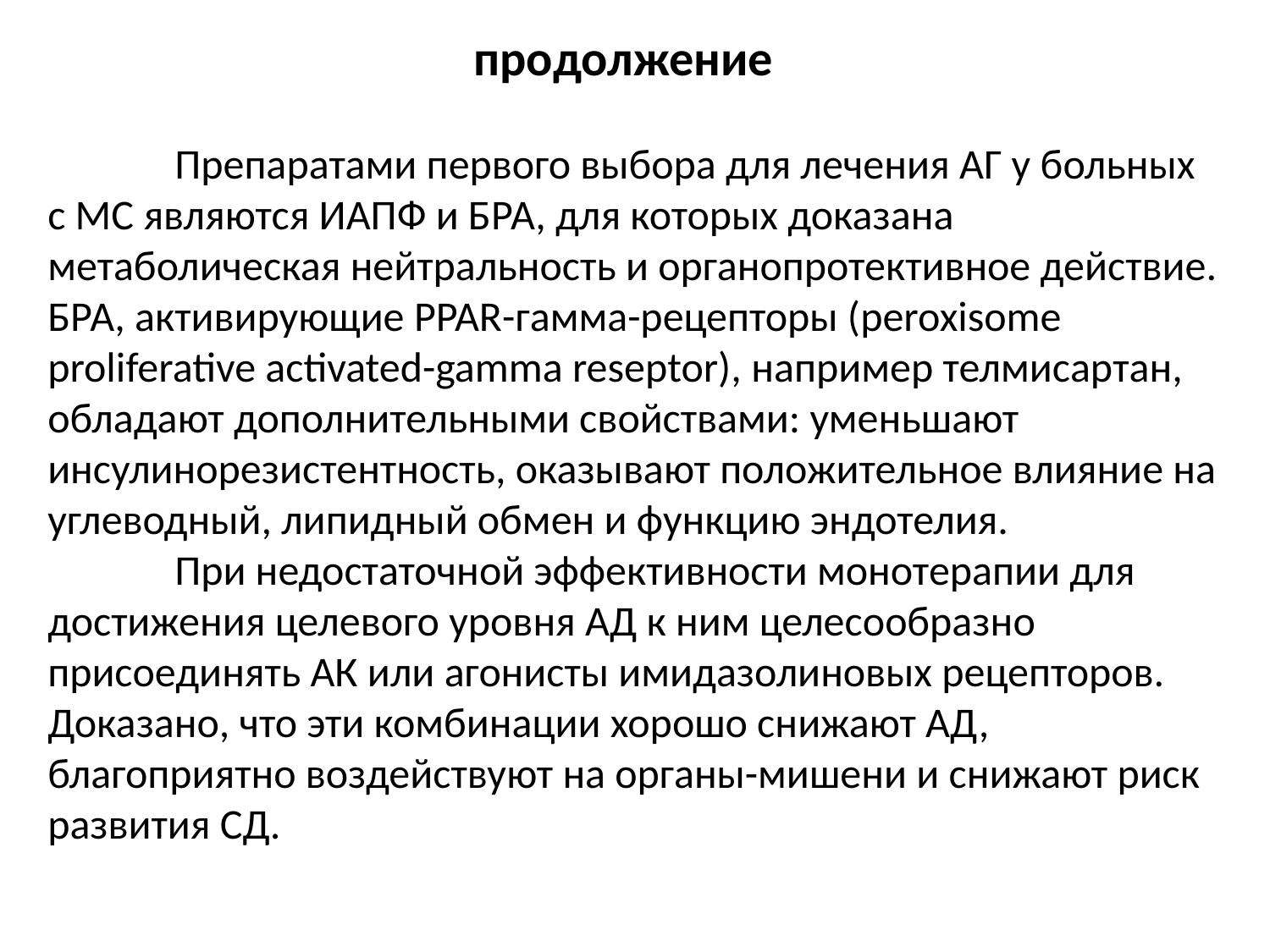

# продолжение Препаратами первого выбора для лечения АГ у больных с МС являются ИАПФ и БРА, для которых доказана метаболическая нейтральность и органопротективное действие. БРА, активирующие PPAR-гамма-рецепторы (peroxisome proliferative activated-gamma reseptor), например телмисартан, обладают дополнительными свойствами: уменьшают инсулинорезистентность, оказывают положительное влияние на углеводный, липидный обмен и функцию эндотелия. При недостаточной эффективности монотерапии для достижения целевого уровня АД к ним целесообразно присоединять АК или агонисты имидазолиновых рецепторов. Доказано, что эти комбинации хорошо снижают АД, благоприятно воздействуют на органы-мишени и снижают риск развития СД.